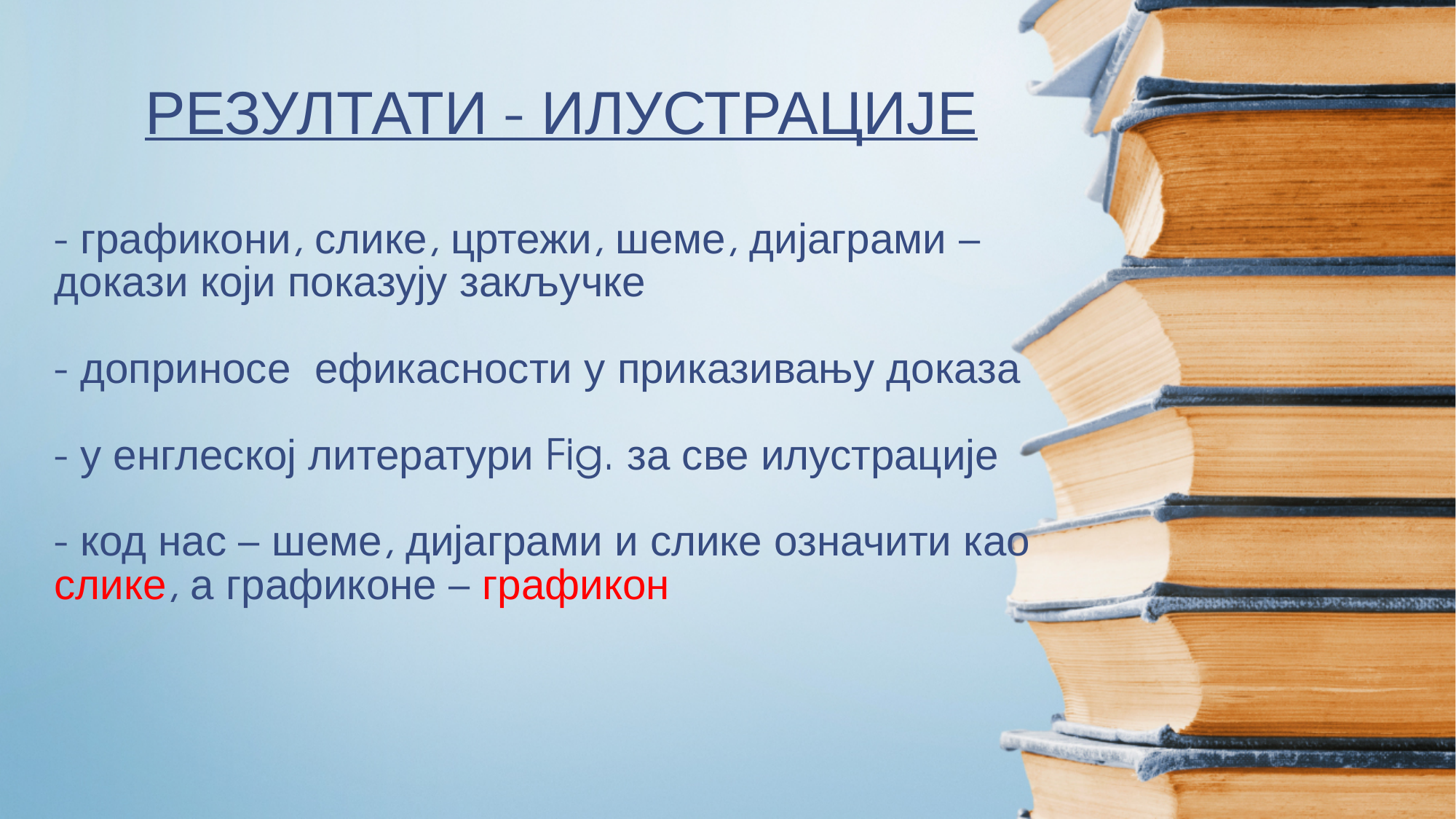

РЕЗУЛТАТИ - ИЛУСТРАЦИЈЕ
# - графикони, слике, цртежи, шеме, дијаграми – докази који показују закључке - доприносе  ефикасности у приказивању доказа - у енглеској литератури Fig. за све илустрације - код нас – шеме, дијаграми и слике означити као слике, а графиконе – графикон